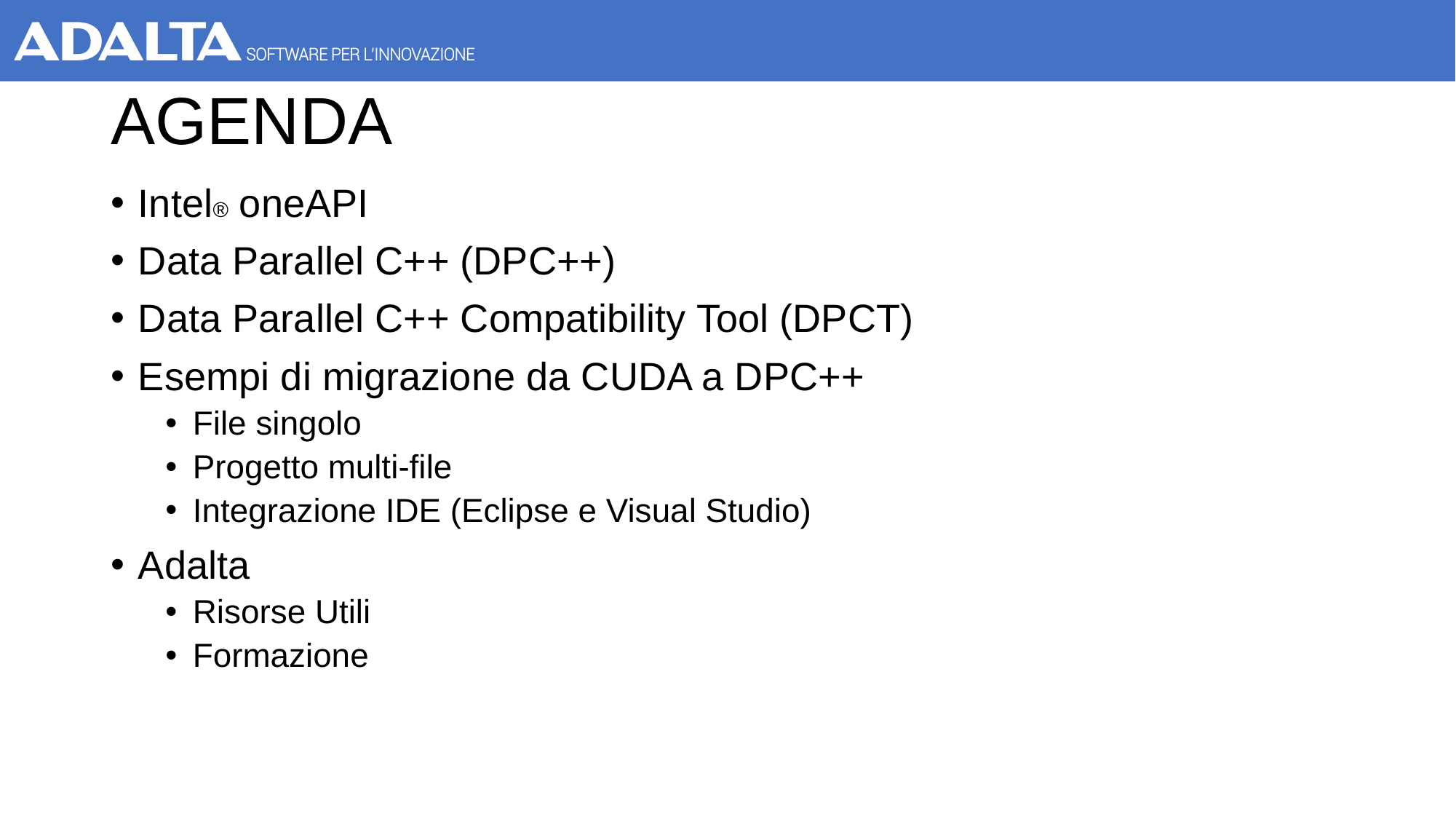

# AGENDA
Intel® oneAPI
Data Parallel C++ (DPC++)
Data Parallel C++ Compatibility Tool (DPCT)
Esempi di migrazione da CUDA a DPC++
File singolo
Progetto multi-file
Integrazione IDE (Eclipse e Visual Studio)
Adalta
Risorse Utili
Formazione